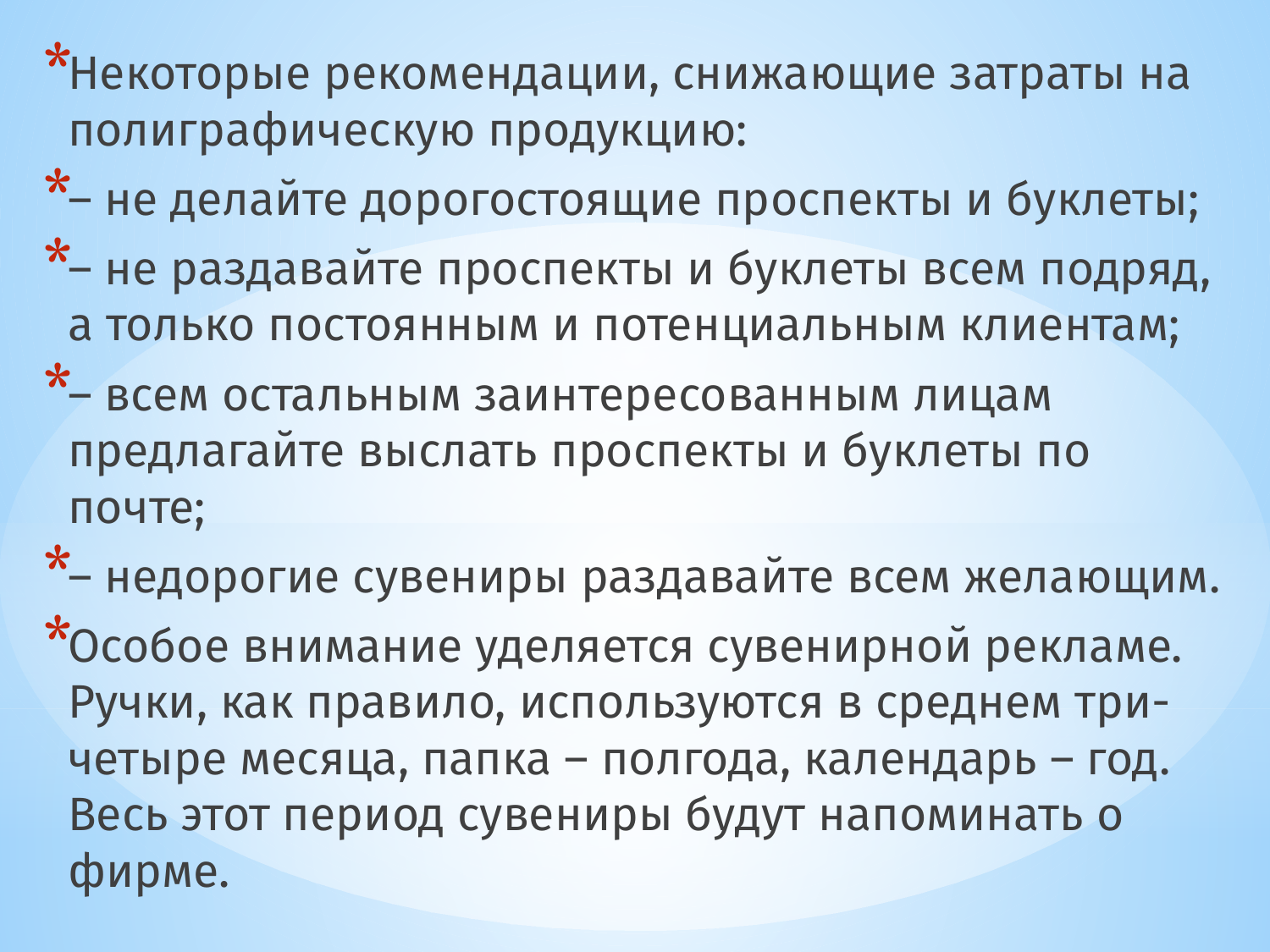

Некоторые рекомендации, снижающие затраты на полиграфическую продукцию:
– не делайте дорогостоящие проспекты и буклеты;
– не раздавайте проспекты и буклеты всем подряд, а только постоянным и потенциальным клиентам;
– всем остальным заинтересованным лицам предлагайте выслать проспекты и буклеты по почте;
– недорогие сувениры раздавайте всем желающим.
Особое внимание уделяется сувенирной рекламе. Ручки, как правило, используются в среднем три-четыре месяца, папка – полгода, календарь – год. Весь этот период сувениры будут напоминать о  фирме.

#